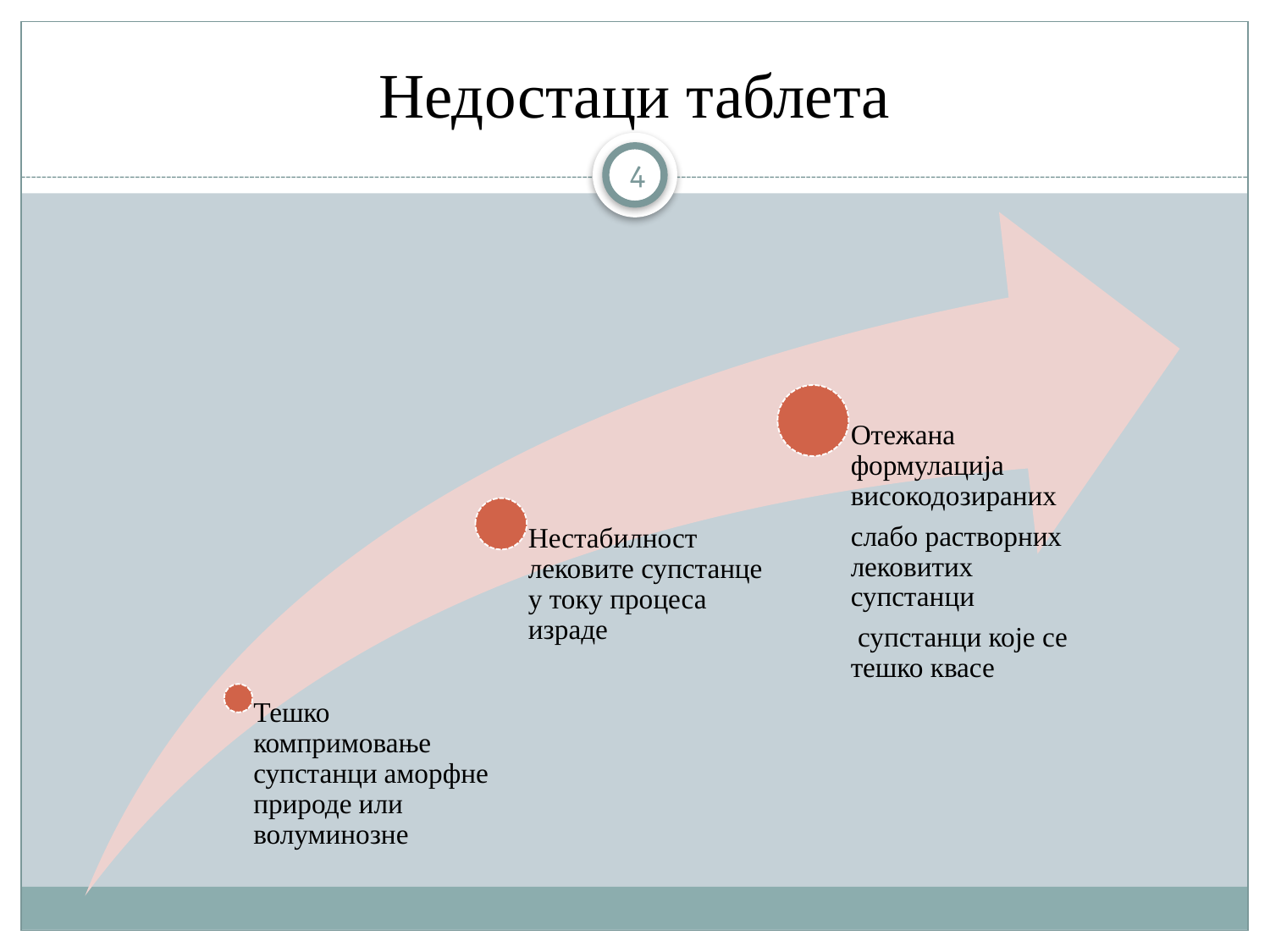

# Недостаци таблета
4
Тешко компримовање супстанци аморфне природе или волуминозне
Нестабилност лековите супстанце у току процеса израде
Отежана формулација високодозираних
слабо растворних лековитих супстанци
 супстанци које се тешко квасе